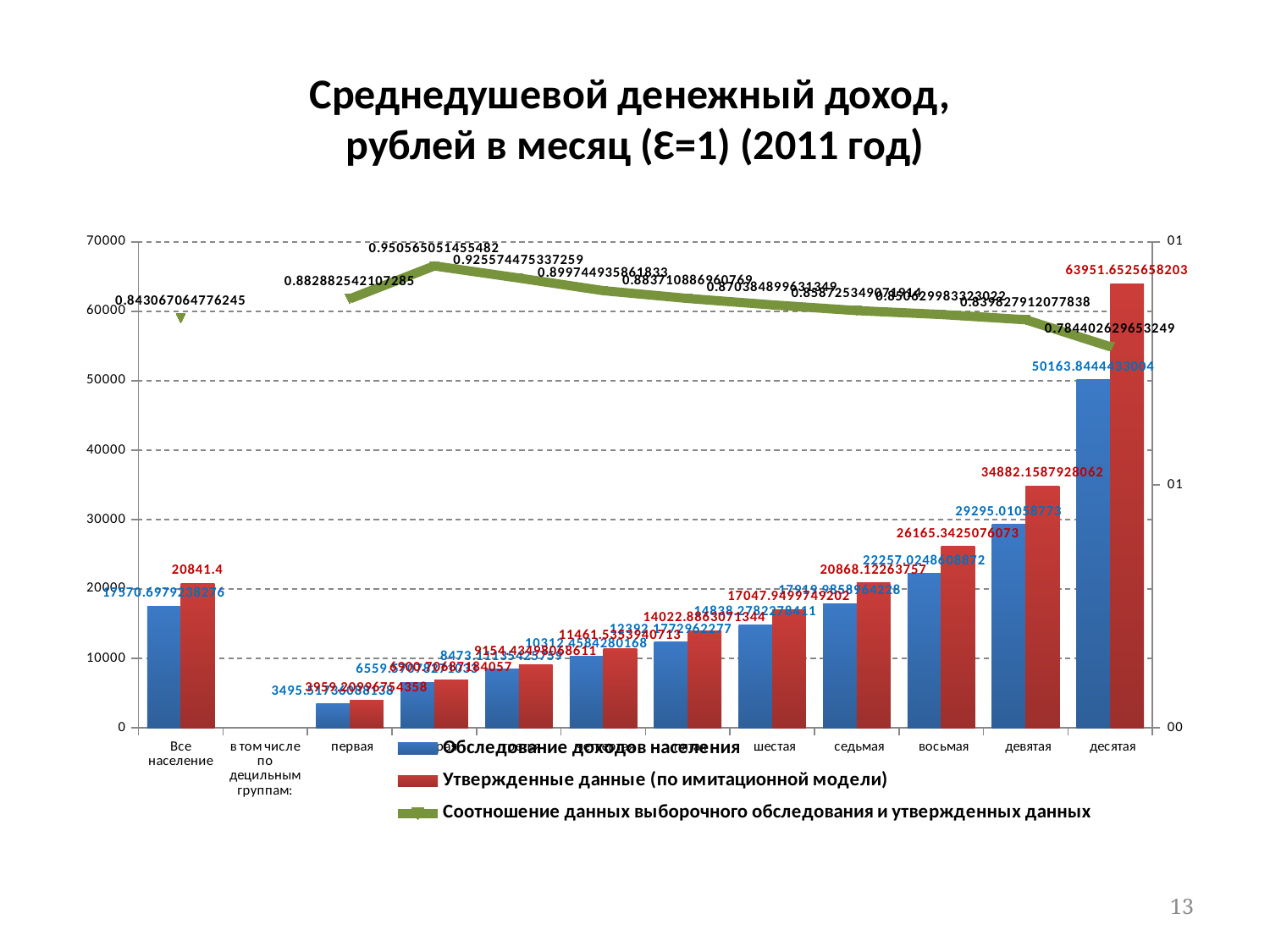

# Среднедушевой денежный доход, рублей в месяц (Ɛ=1) (2011 год)

### Chart

| Category | Обследование доходов населения | Утвержденные данные (по имитационной модели) | Соотношение данных выборочного обследования и утвержденных данных |
|---|---|---|---|
| Все население | 17570.697923827633 | 20841.4 | 0.8430670647762449 |
| в том числе по децильным группам: | None | None | None |
|   первая | 3495.5173608813766 | 3959.2099675435798 | 0.8828825421072849 |
|   вторая | 6559.570782710326 | 6900.706871840568 | 0.9505650514554818 |
|   третья | 8473.111354257593 | 9154.43498068611 | 0.9255744753372586 |
|   четвертая | 10312.458428016826 | 11461.535394071318 | 0.8997449358618329 |
|   пятая | 12392.177296227745 | 14022.886307134386 | 0.8837108869607686 |
|   шестая | 14838.278227841149 | 17047.94997492017 | 0.8703848996313488 |
|   седьмая | 17919.985896422844 | 20868.12263757004 | 0.8587253490719141 |
|   восьмая | 22257.024860887173 | 26165.34250760733 | 0.8506299833230218 |
|   девятая | 29295.01058773002 | 34882.158792806185 | 0.839827912077838 |
|   десятая | 50163.84444330042 | 63951.65256582032 | 0.7844026296532493 |
13